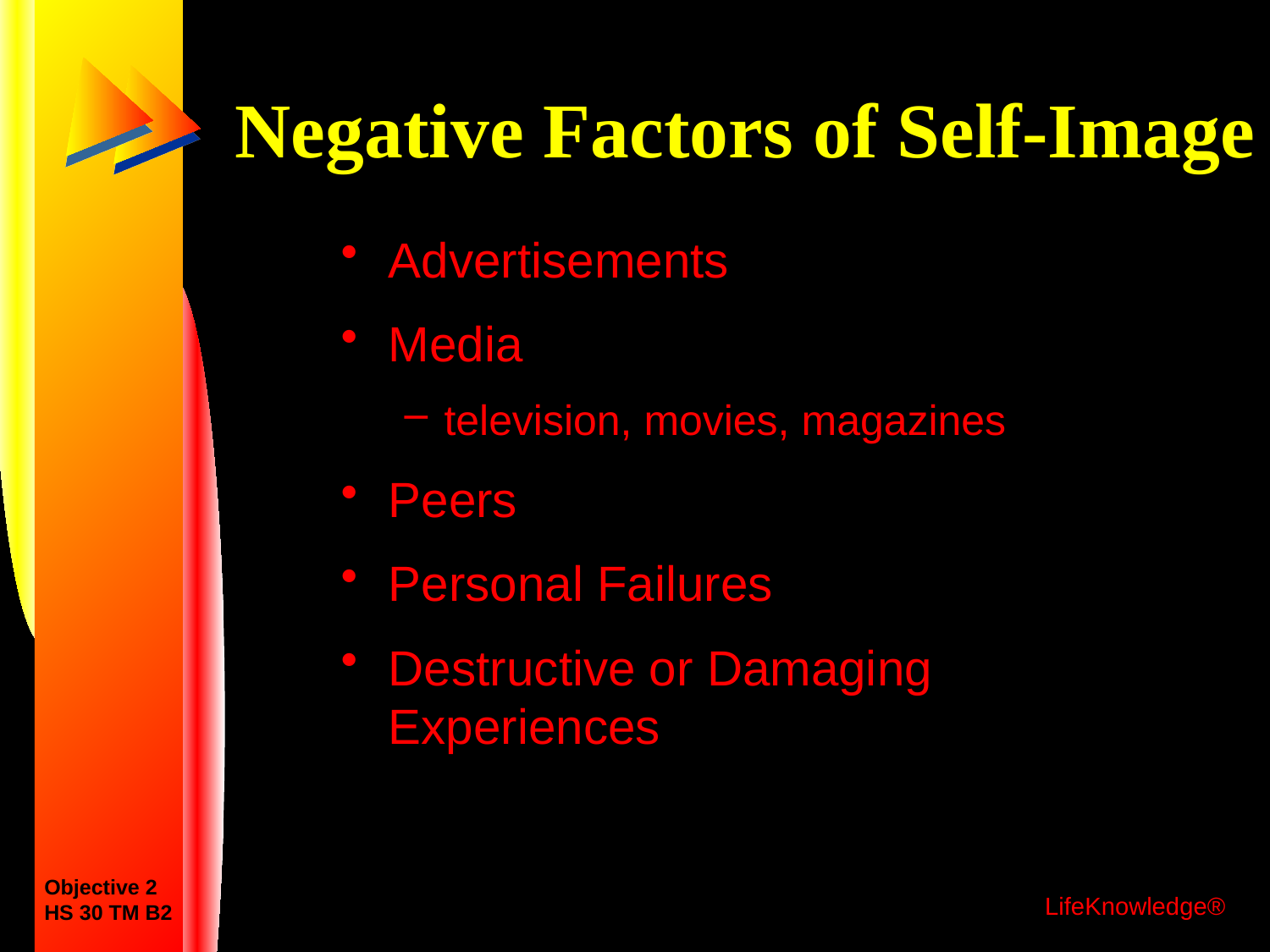

# Negative Factors of Self-Image
Advertisements
Media
television, movies, magazines
Peers
Personal Failures
Destructive or Damaging Experiences
Objective 2
HS 30 TM B2
LifeKnowledge®